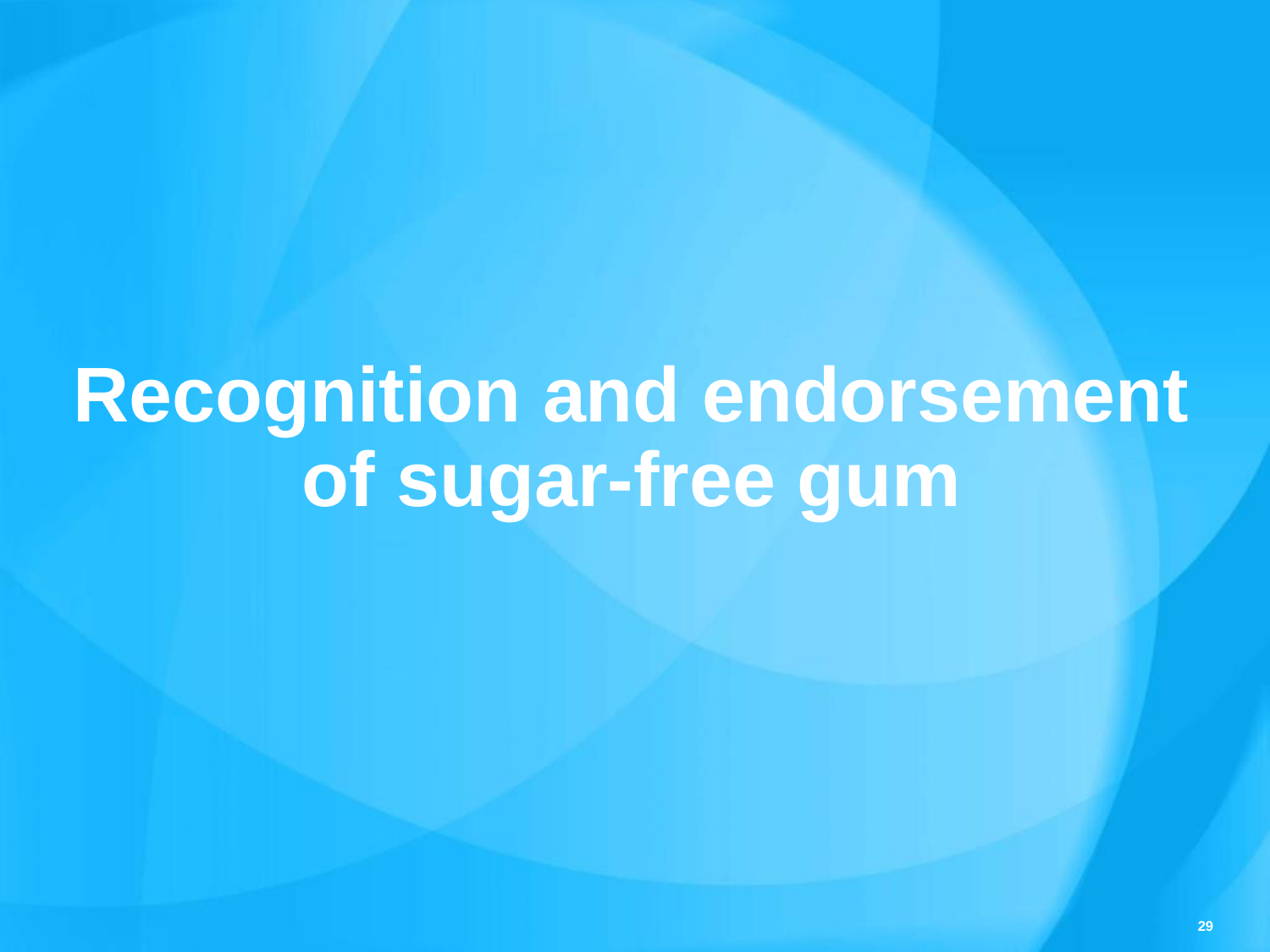

# Recognition and endorsement of sugar-free gum
29